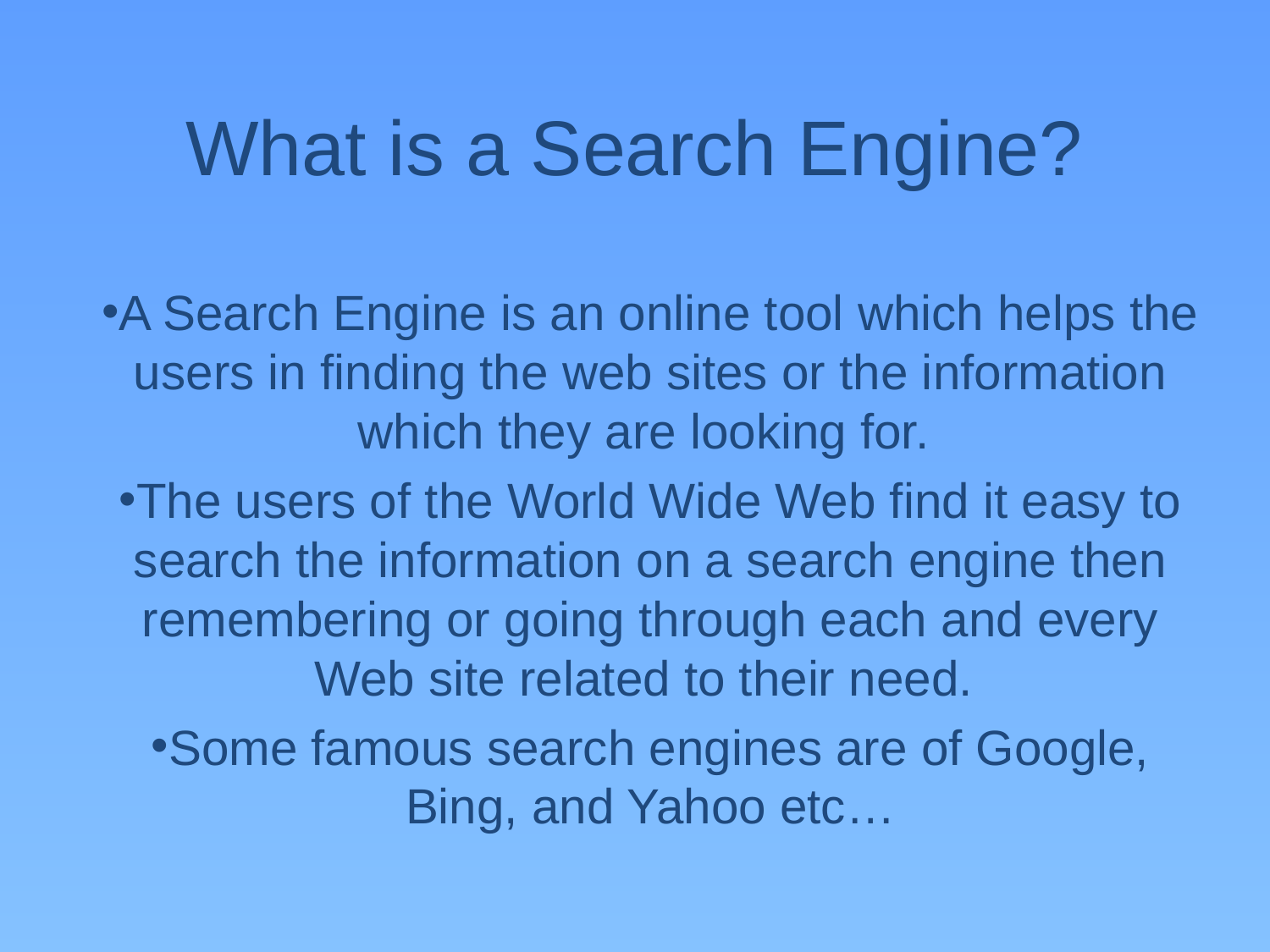

# What is a Search Engine?
A Search Engine is an online tool which helps the users in finding the web sites or the information which they are looking for.
The users of the World Wide Web find it easy to search the information on a search engine then remembering or going through each and every Web site related to their need.
Some famous search engines are of Google, Bing, and Yahoo etc…